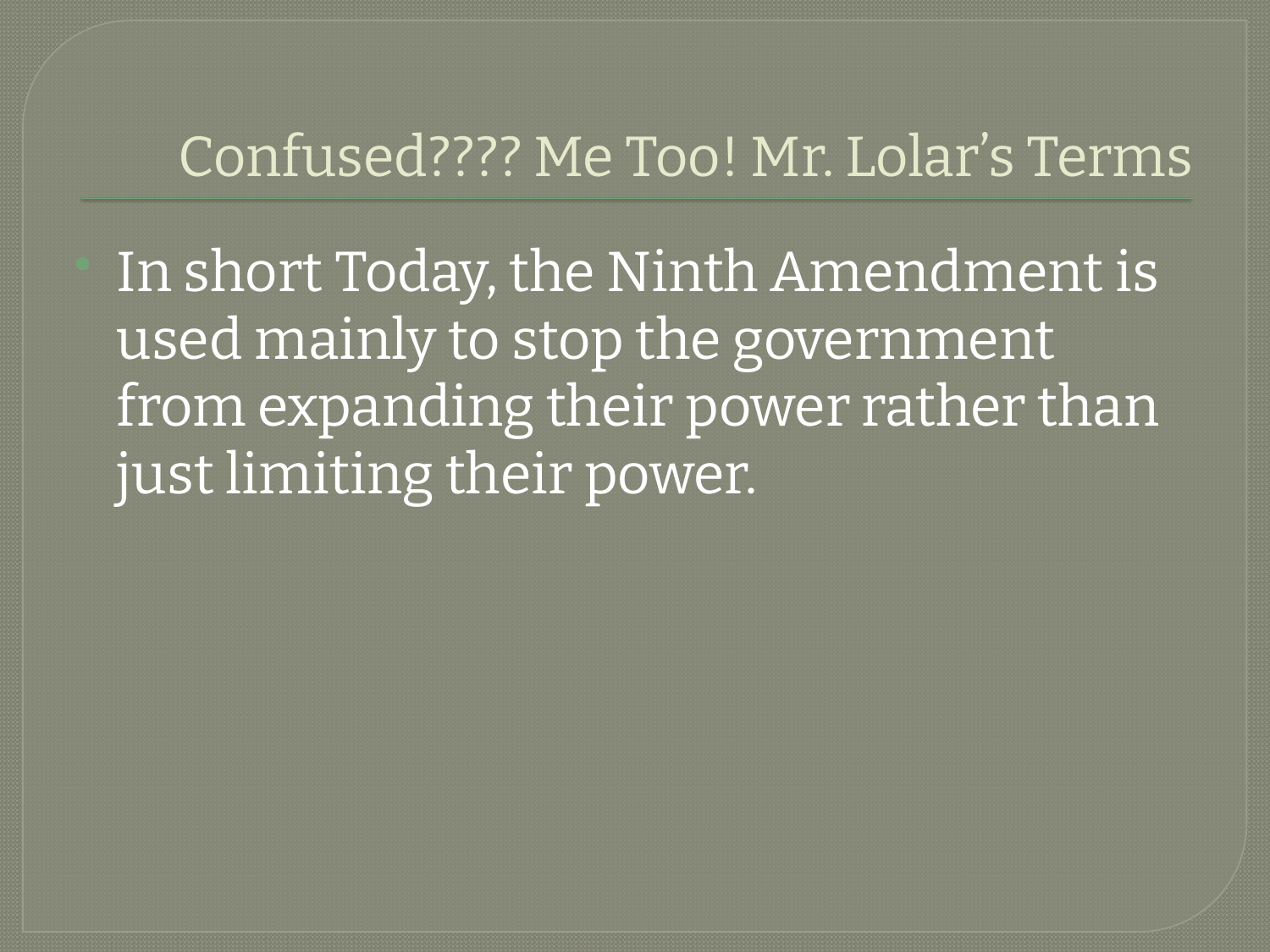

# Confused???? Me Too! Mr. Lolar’s Terms
In short Today, the Ninth Amendment is used mainly to stop the government from expanding their power rather than just limiting their power.